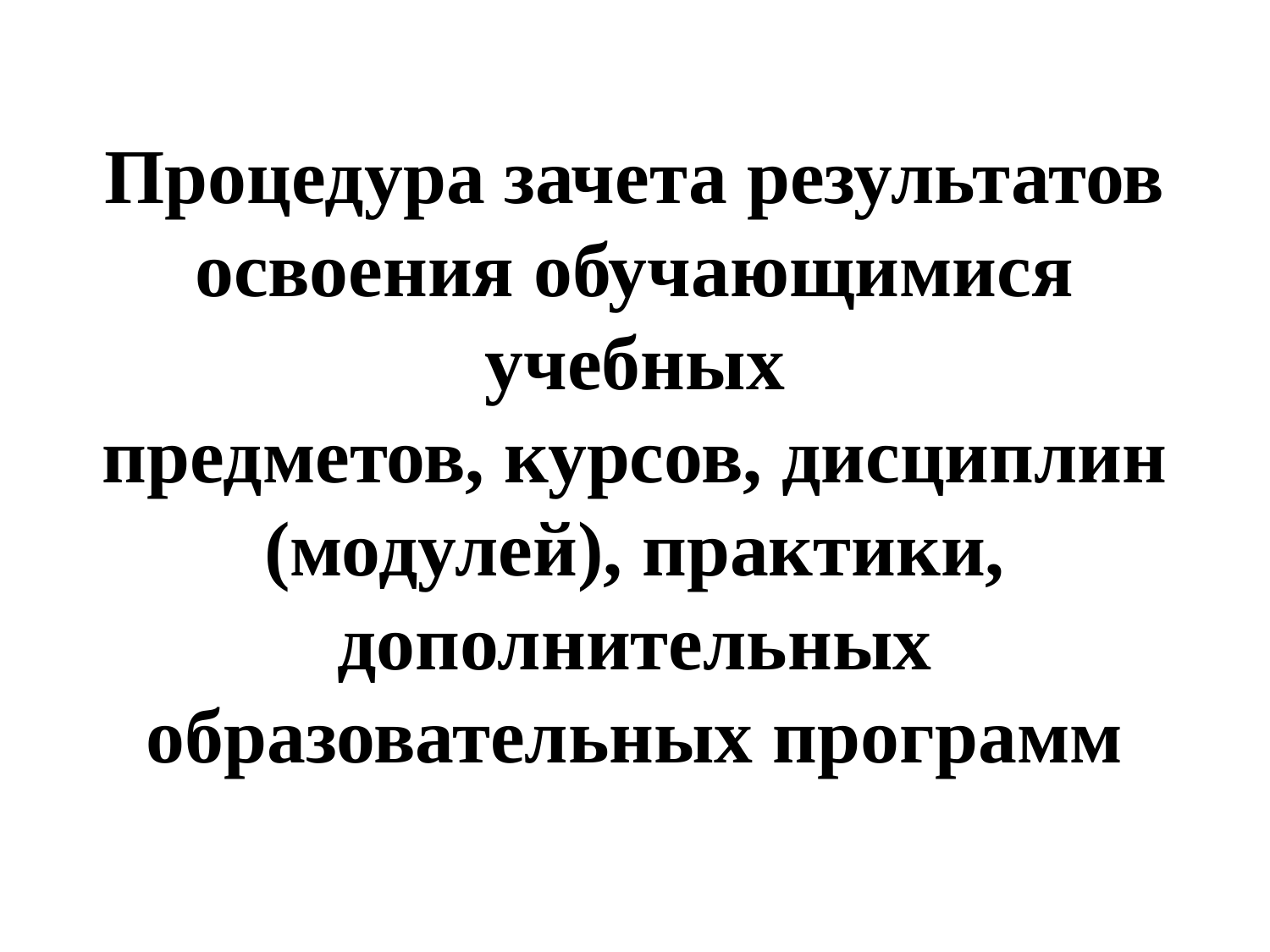

# Процедура зачета результатов освоения обучающимися учебных предметов, курсов, дисциплин (модулей), практики, дополнительных образовательных программ